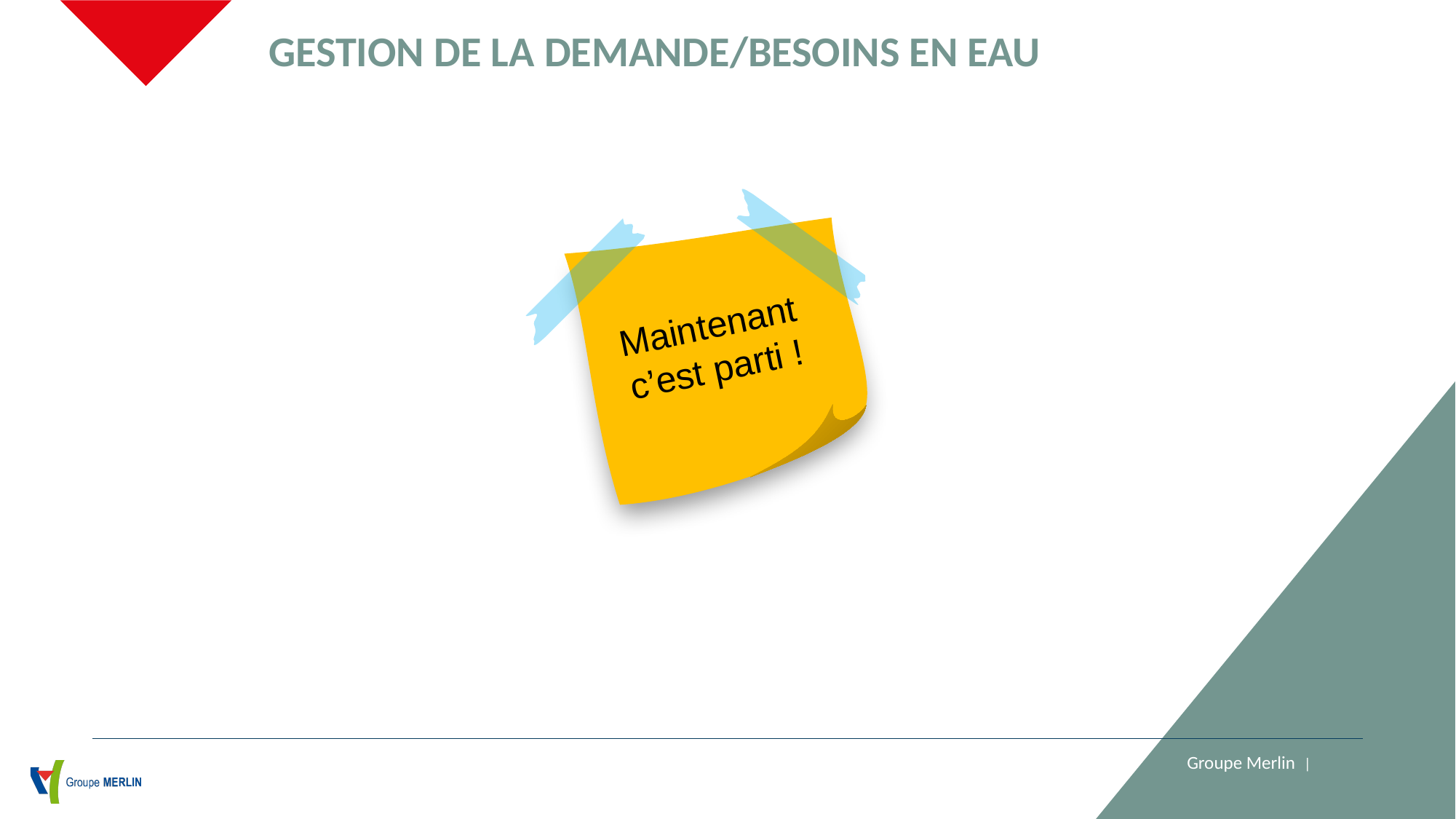

Gestion de la demande/besoins en eau

Maintenant c’est parti !